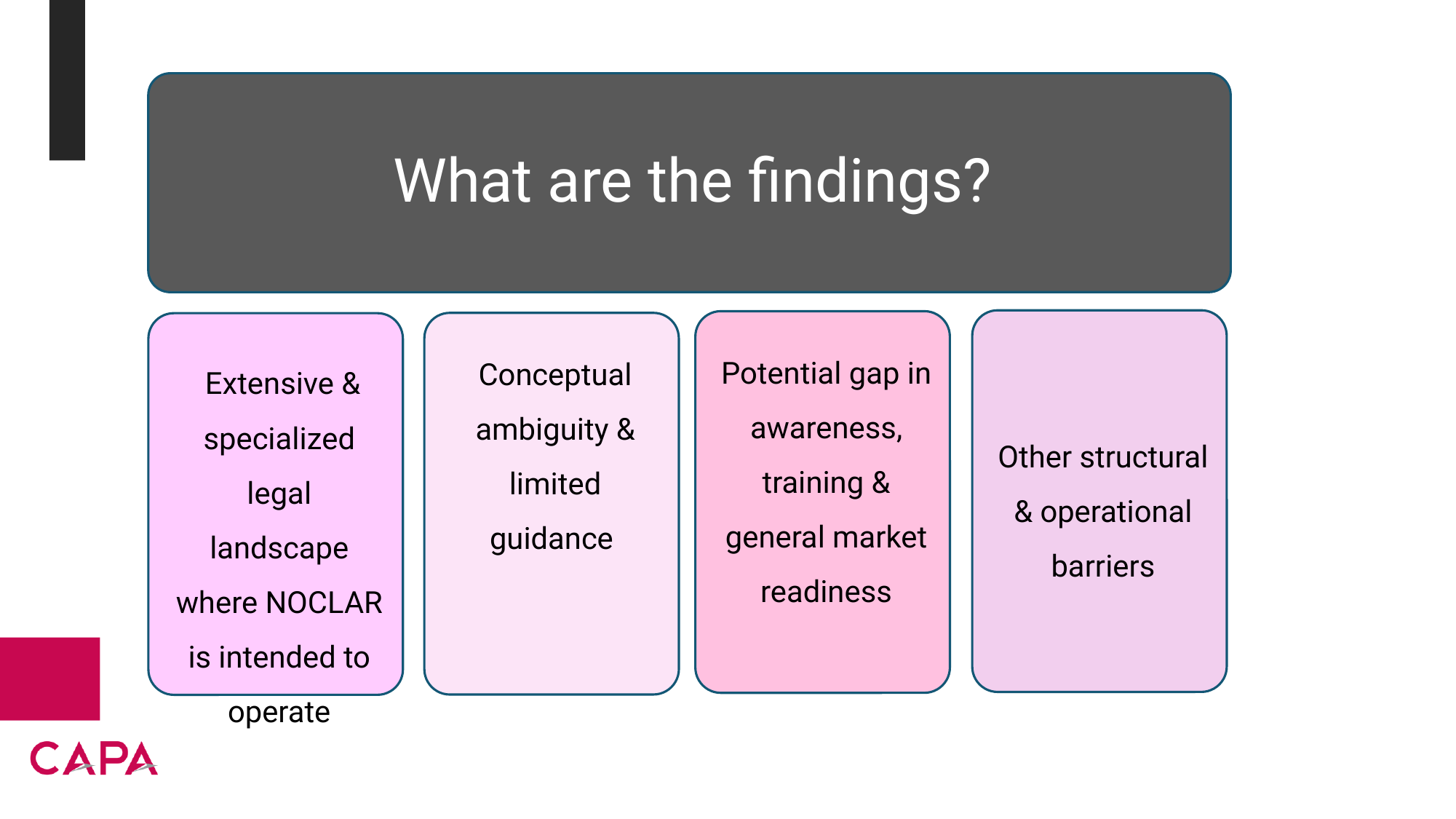

What are the findings?
 Extensive & specialized legal landscape where NOCLAR is intended to operate
Conceptual ambiguity & limited guidance
Potential gap in awareness, training & general market readiness
Other structural & operational barriers